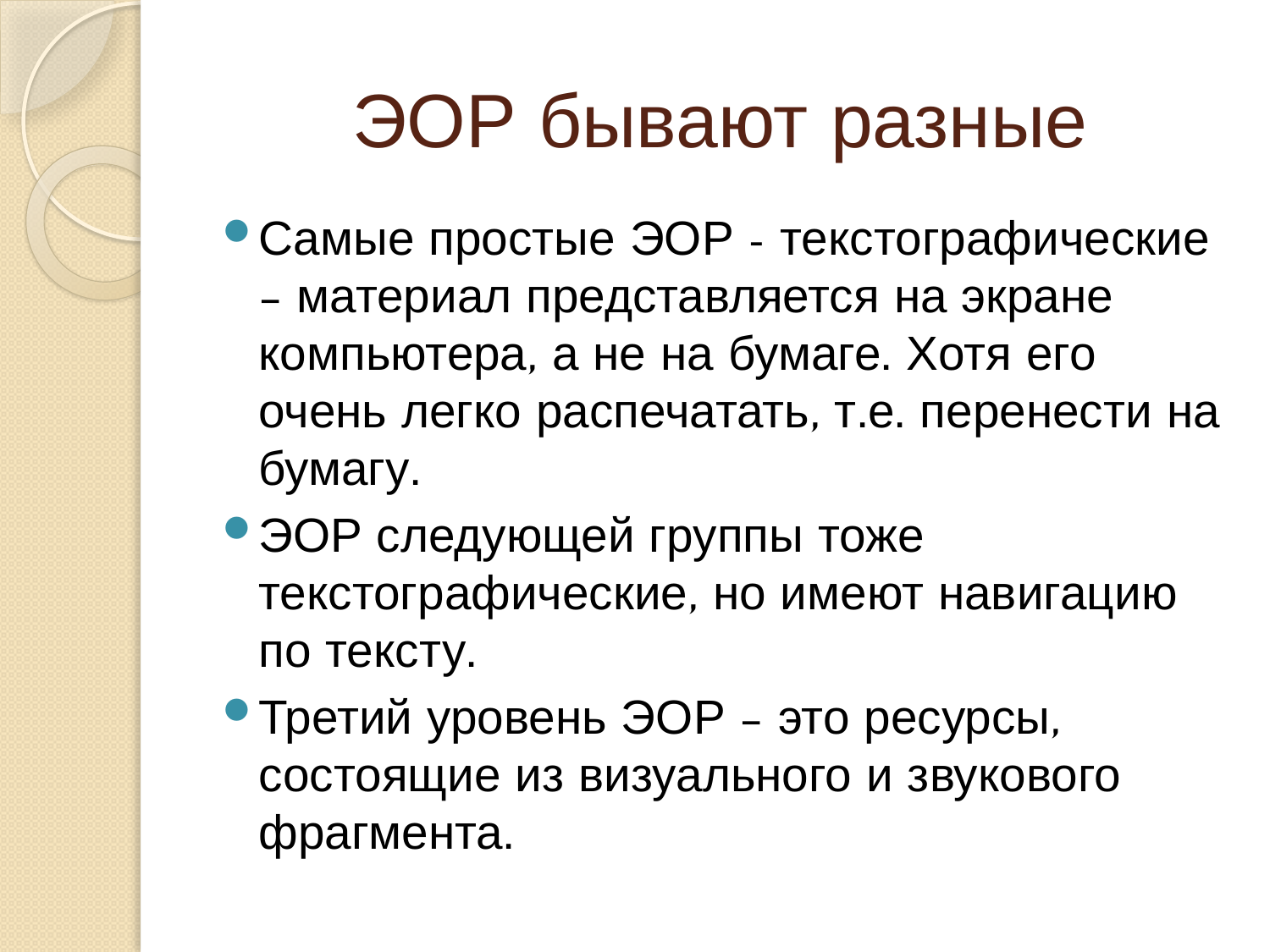

# ЭОР бывают разные
Самые простые ЭОР - текстографические – материал представляется на экране компьютера, а не на бумаге. Хотя его очень легко распечатать, т.е. перенести на бумагу.
ЭОР следующей группы тоже текстографические, но имеют навигацию по тексту.
Третий уровень ЭОР – это ресурсы, состоящие из визуального и звукового фрагмента.